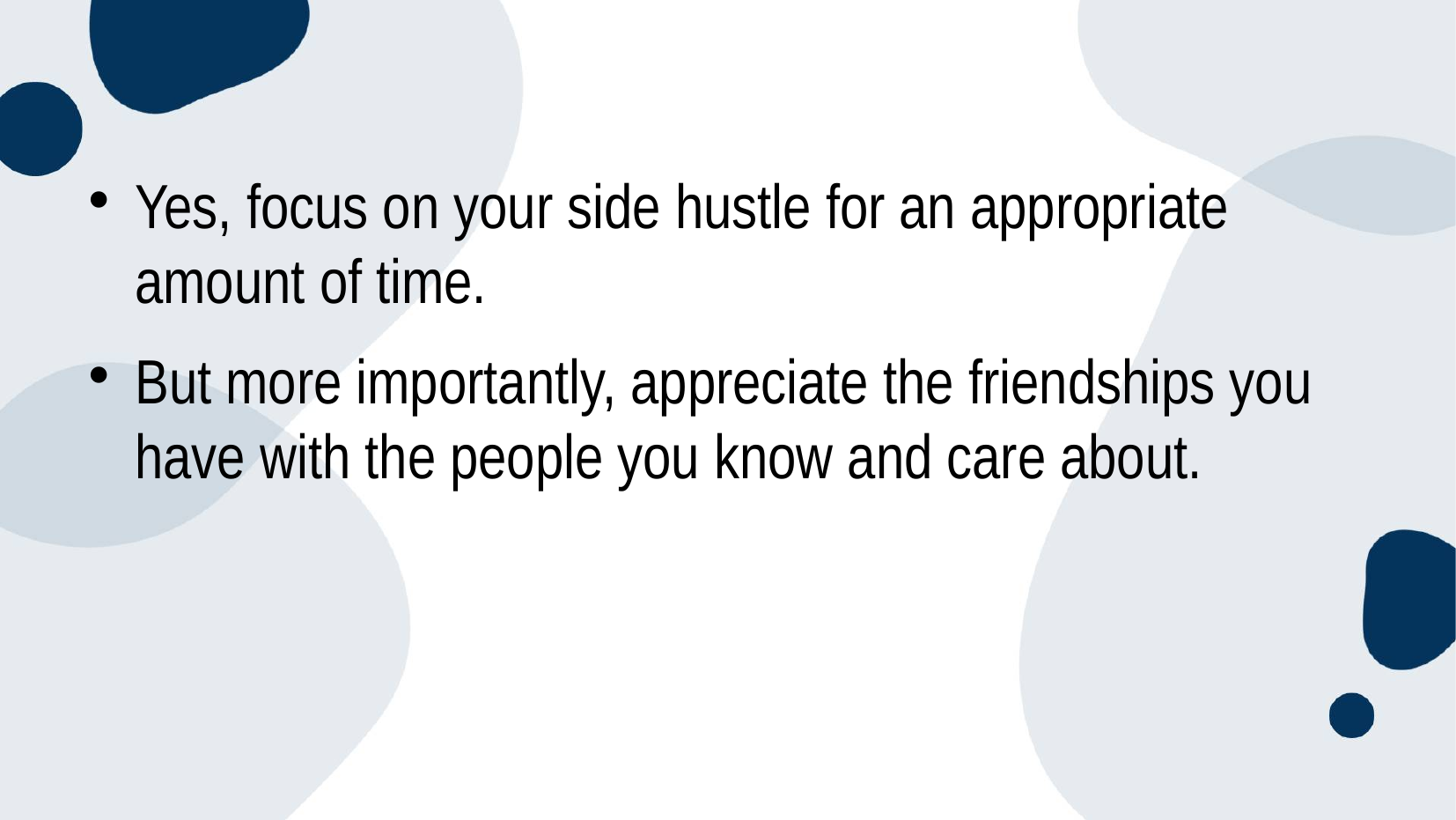

#
Yes, focus on your side hustle for an appropriate amount of time.
But more importantly, appreciate the friendships you have with the people you know and care about.